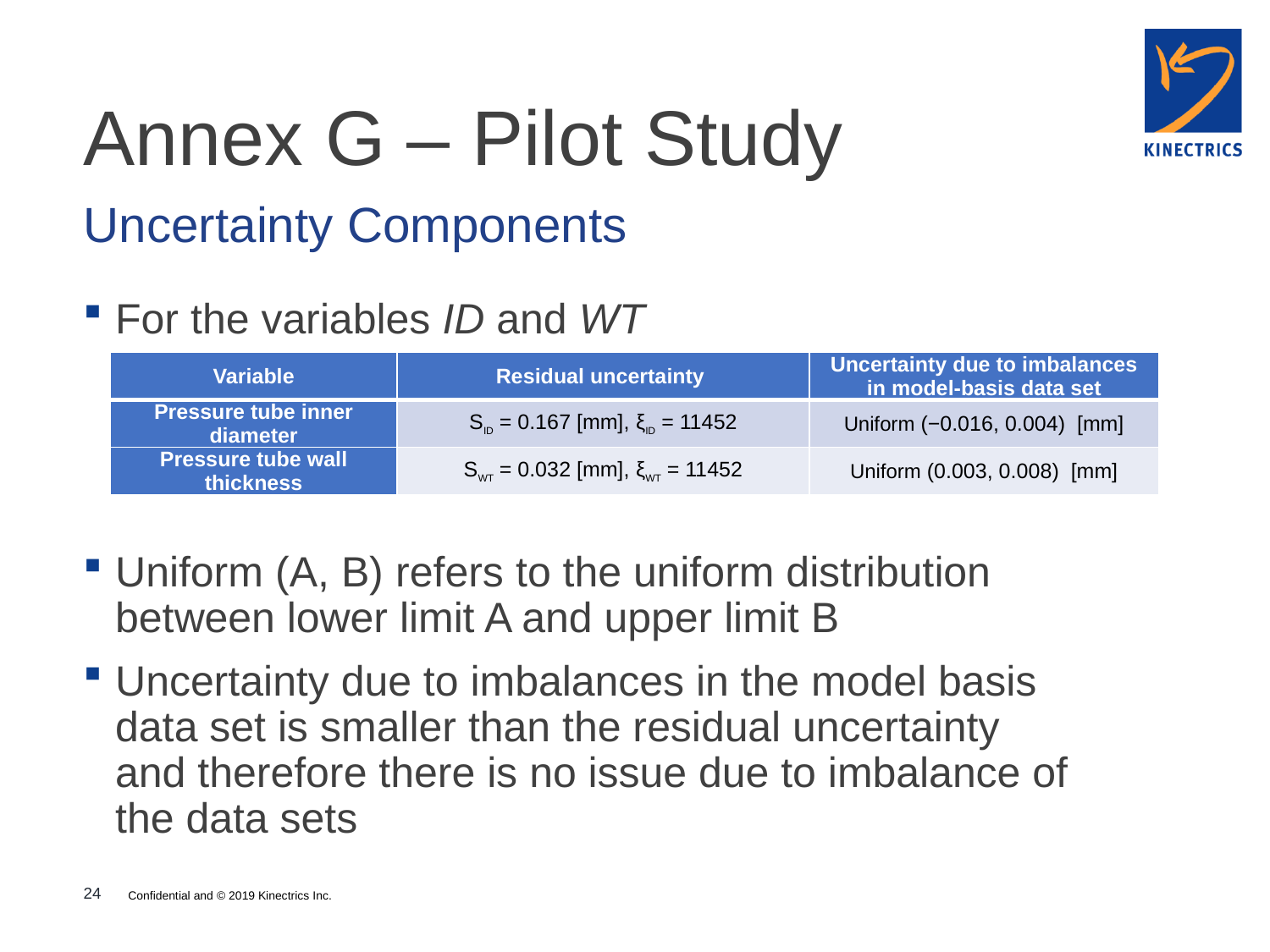

# Annex G – Pilot Study
Uncertainty Components
For the variables ID and WT

Uniform (A, B) refers to the uniform distribution between lower limit A and upper limit B
Uncertainty due to imbalances in the model basis data set is smaller than the residual uncertainty and therefore there is no issue due to imbalance of the data sets

| Variable | Residual uncertainty | Uncertainty due to imbalances in model-basis data set |
| --- | --- | --- |
| Pressure tube inner diameter | SID = 0.167 [mm], ξID = 11452 | Uniform (−0.016, 0.004) [mm] |
| Pressure tube wall thickness | SWT = 0.032 [mm], ξWT = 11452 | Uniform (0.003, 0.008) [mm] |